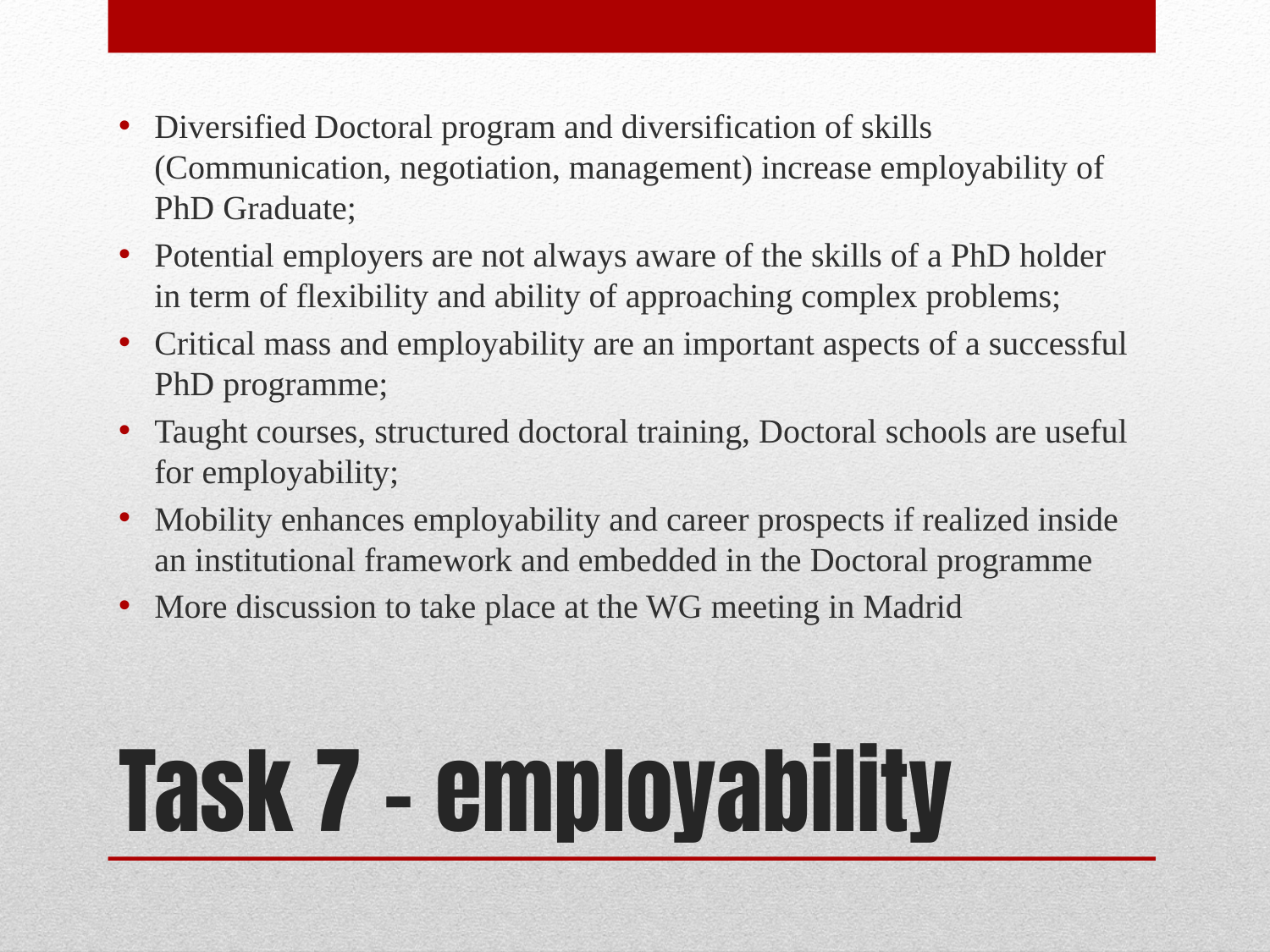

Diversified Doctoral program and diversification of skills (Communication, negotiation, management) increase employability of PhD Graduate;
Potential employers are not always aware of the skills of a PhD holder in term of flexibility and ability of approaching complex problems;
Critical mass and employability are an important aspects of a successful PhD programme;
Taught courses, structured doctoral training, Doctoral schools are useful for employability;
Mobility enhances employability and career prospects if realized inside an institutional framework and embedded in the Doctoral programme
More discussion to take place at the WG meeting in Madrid
# Task 7 - employability